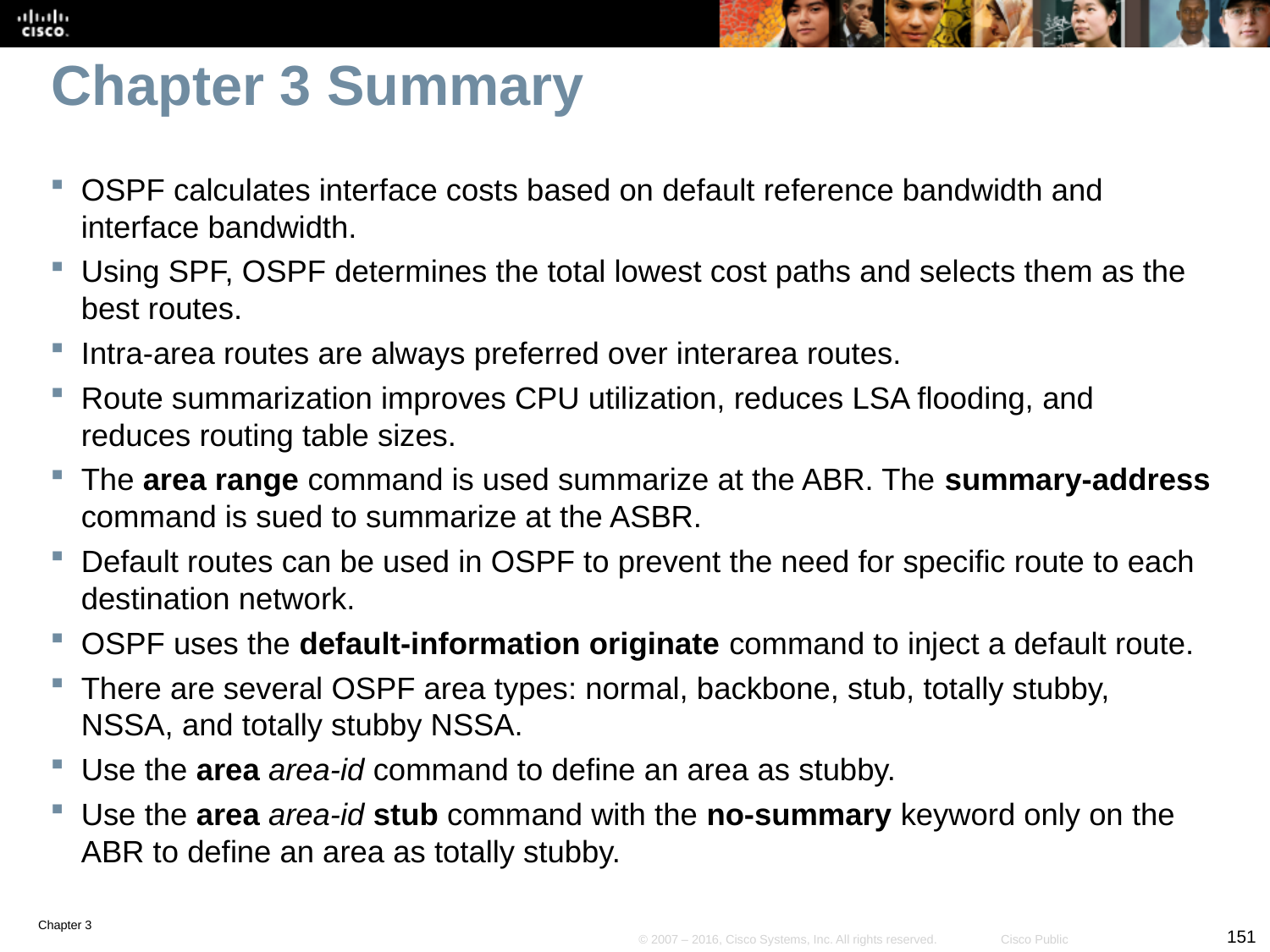

# Chapter 3 Summary
OSPF calculates interface costs based on default reference bandwidth and interface bandwidth.
Using SPF, OSPF determines the total lowest cost paths and selects them as the best routes.
Intra-area routes are always preferred over interarea routes.
Route summarization improves CPU utilization, reduces LSA flooding, and reduces routing table sizes.
The area range command is used summarize at the ABR. The summary-address command is sued to summarize at the ASBR.
Default routes can be used in OSPF to prevent the need for specific route to each destination network.
OSPF uses the default-information originate command to inject a default route.
There are several OSPF area types: normal, backbone, stub, totally stubby, NSSA, and totally stubby NSSA.
Use the area area-id command to define an area as stubby.
Use the area area-id stub command with the no-summary keyword only on the ABR to define an area as totally stubby.